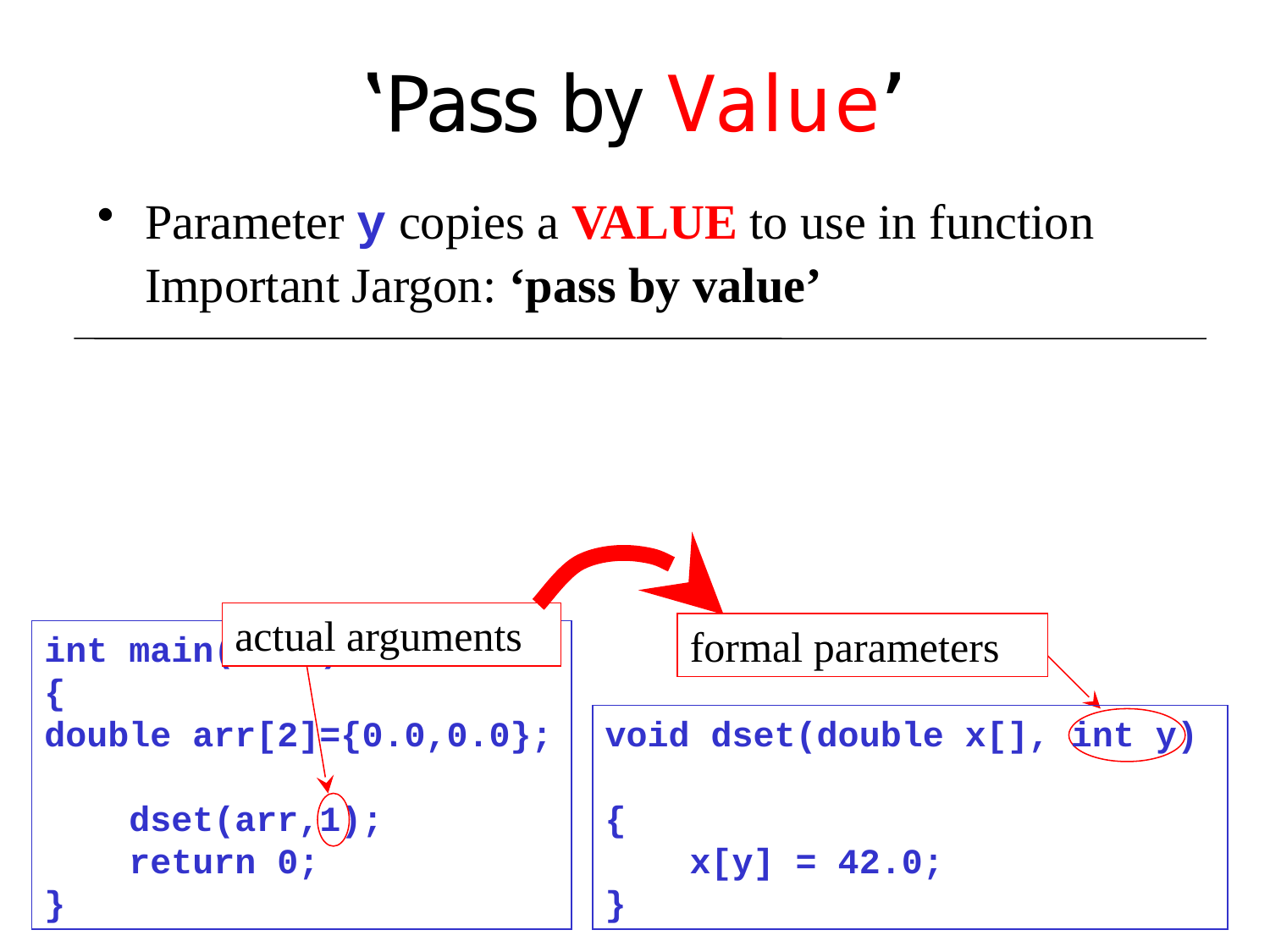

# ‘Pass by Value’
Parameter y copies a VALUE to use in function
	Important Jargon: ‘pass by value’
Parameter x copies the ADDRESS of value(s) to use; it ‘refers’ to the values without copying them.
	Important Jargon: ‘pass by reference’

actual arguments
formal parameters
int main(void)
{
double arr[2]={0.0,0.0};
    dset(arr,1);
    return 0;
}

void dset(double x[], int y)
{
    x[y] = 42.0;
}